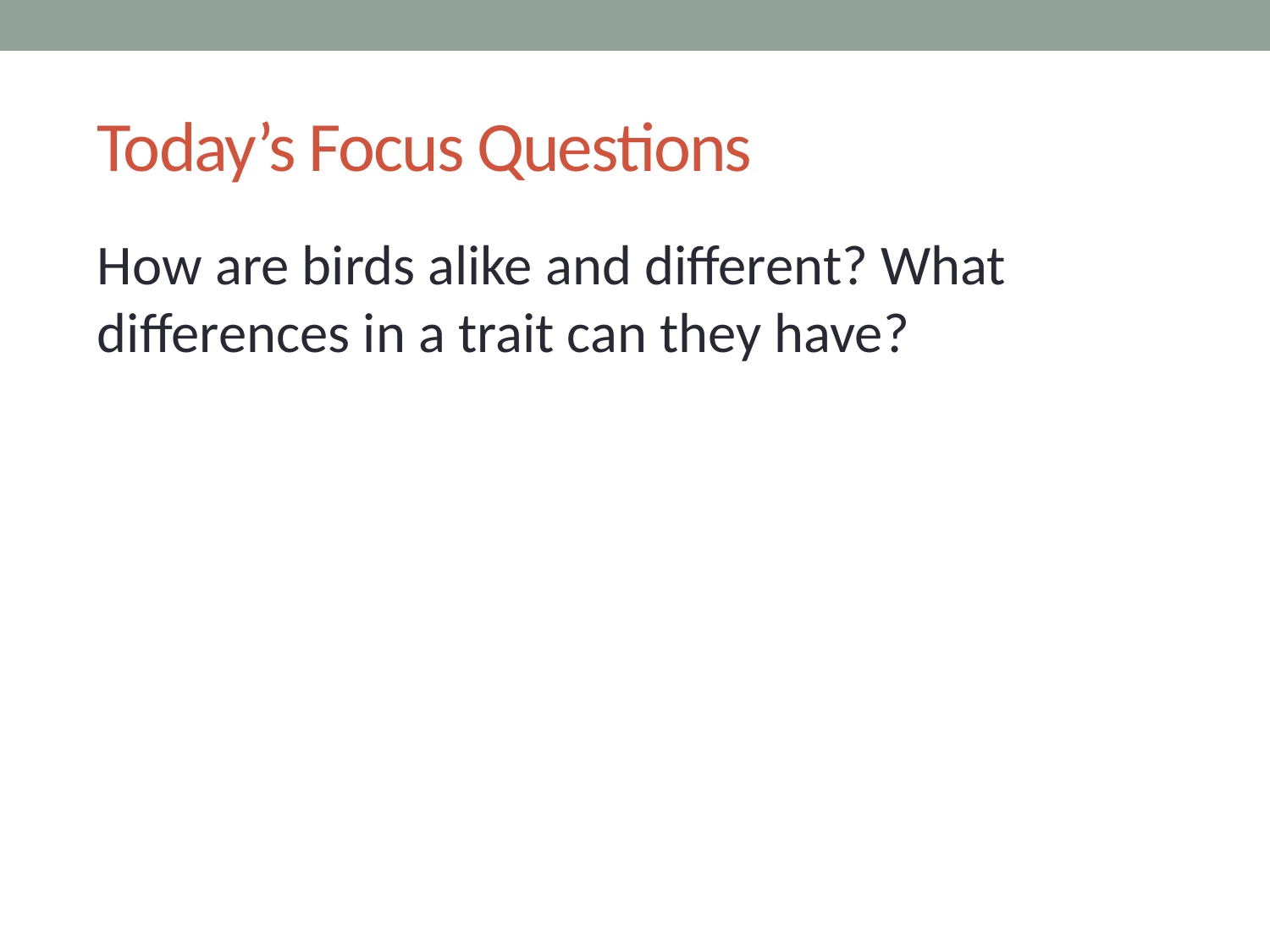

# Today’s Focus Questions
How are birds alike and different? What differences in a trait can they have?